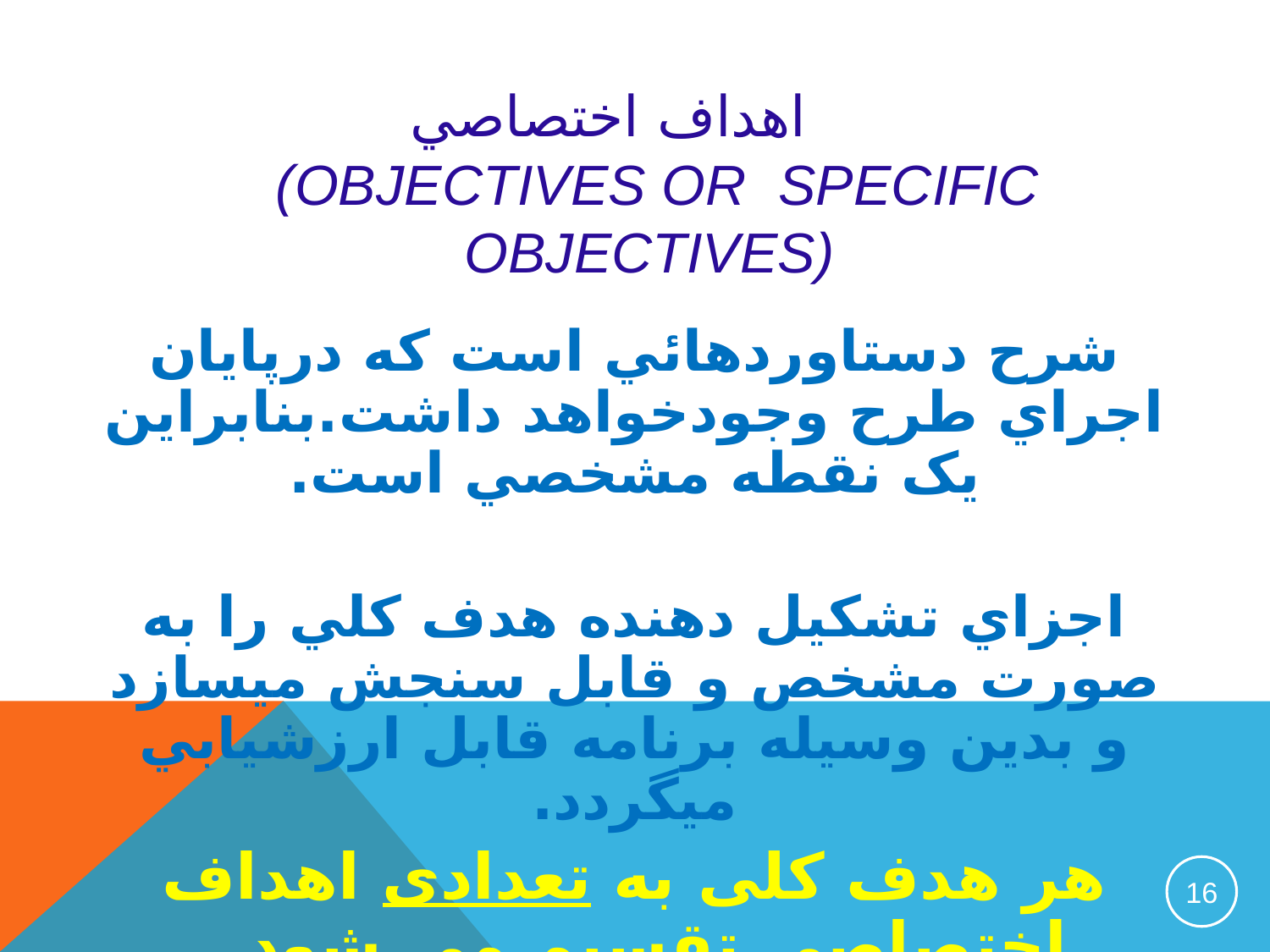

اهداف اختصاصي
(Objectives or  Specific Objectives)
شرح دستاوردهائي است که درپايان اجراي طرح وجودخواهد داشت.بنابراين يک نقطه مشخصي است.

اجزاي تشكيل دهنده هدف كلي را به‏ صورت مشخص و قابل سنجش مي‏سازد و بدين وسيله برنامه قابل ارزشيابي مي‏گردد.
هر هدف کلی به تعدادی اهداف اختصاصی تقسیم می شود.

16